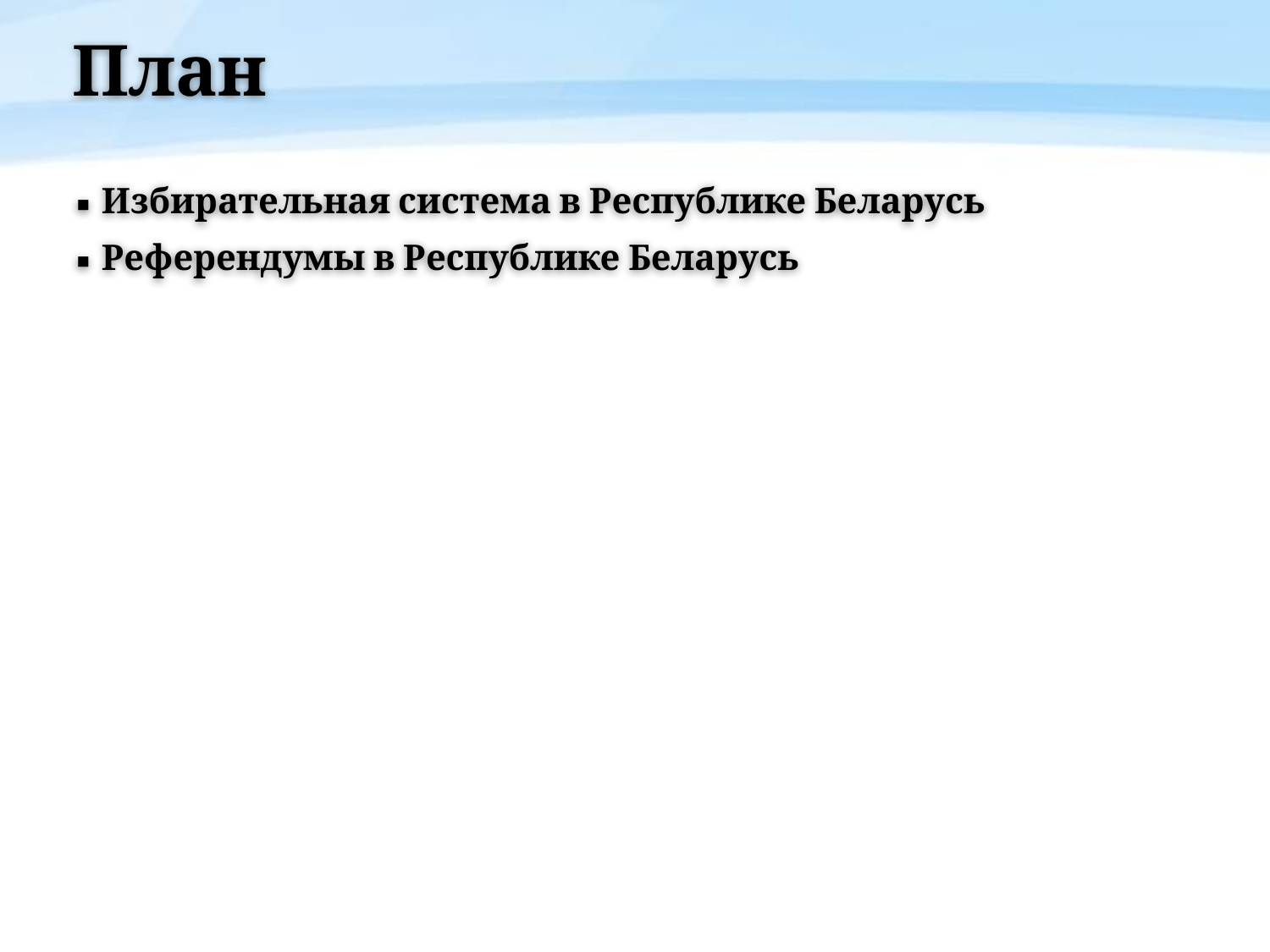

# План
Избирательная система в Республике Беларусь
Референдумы в Республике Беларусь